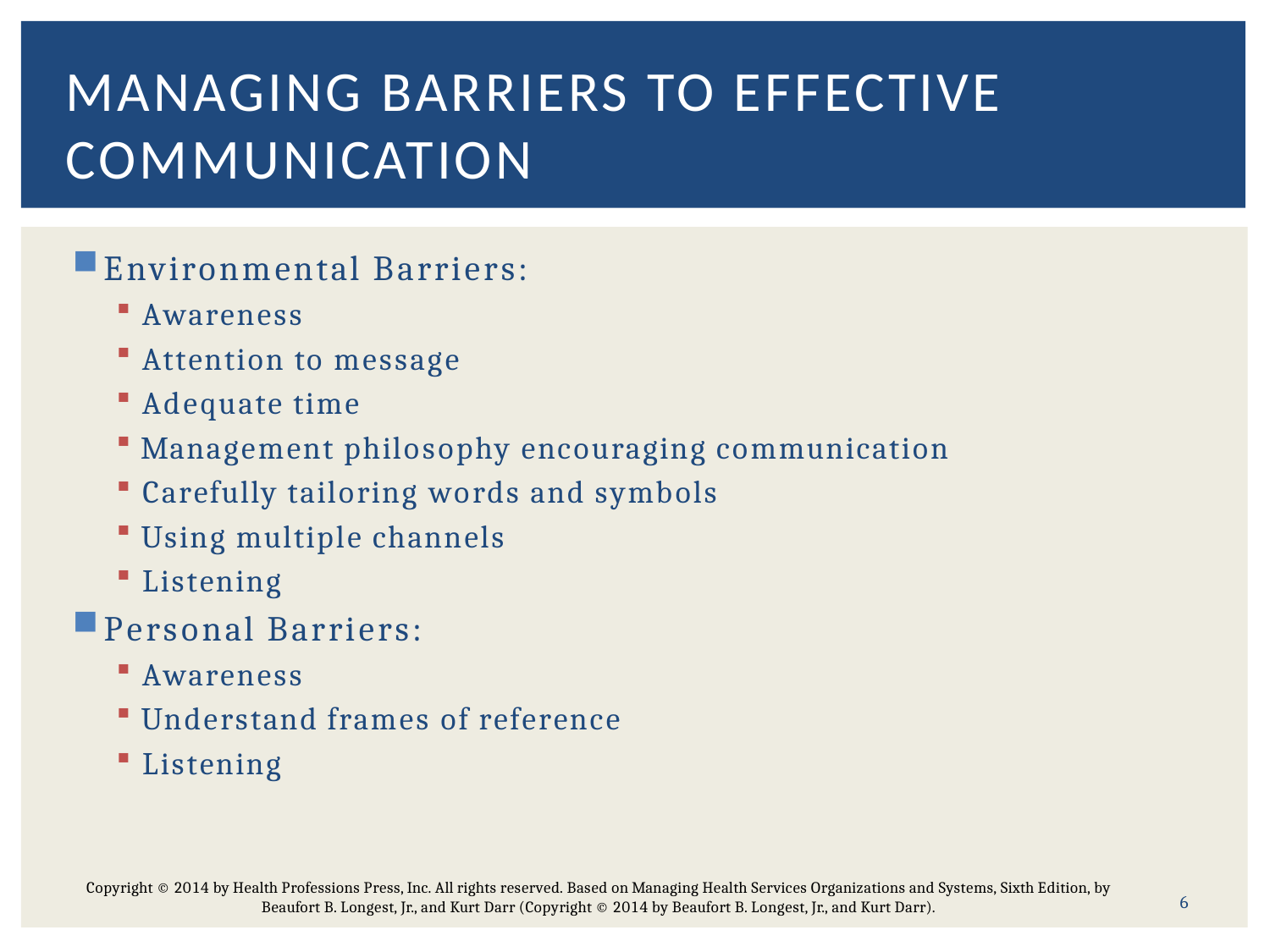

# Managing Barriers to effective communication
Environmental Barriers:
Awareness
Attention to message
Adequate time
Management philosophy encouraging communication
Carefully tailoring words and symbols
Using multiple channels
Listening
Personal Barriers:
Awareness
Understand frames of reference
Listening

6